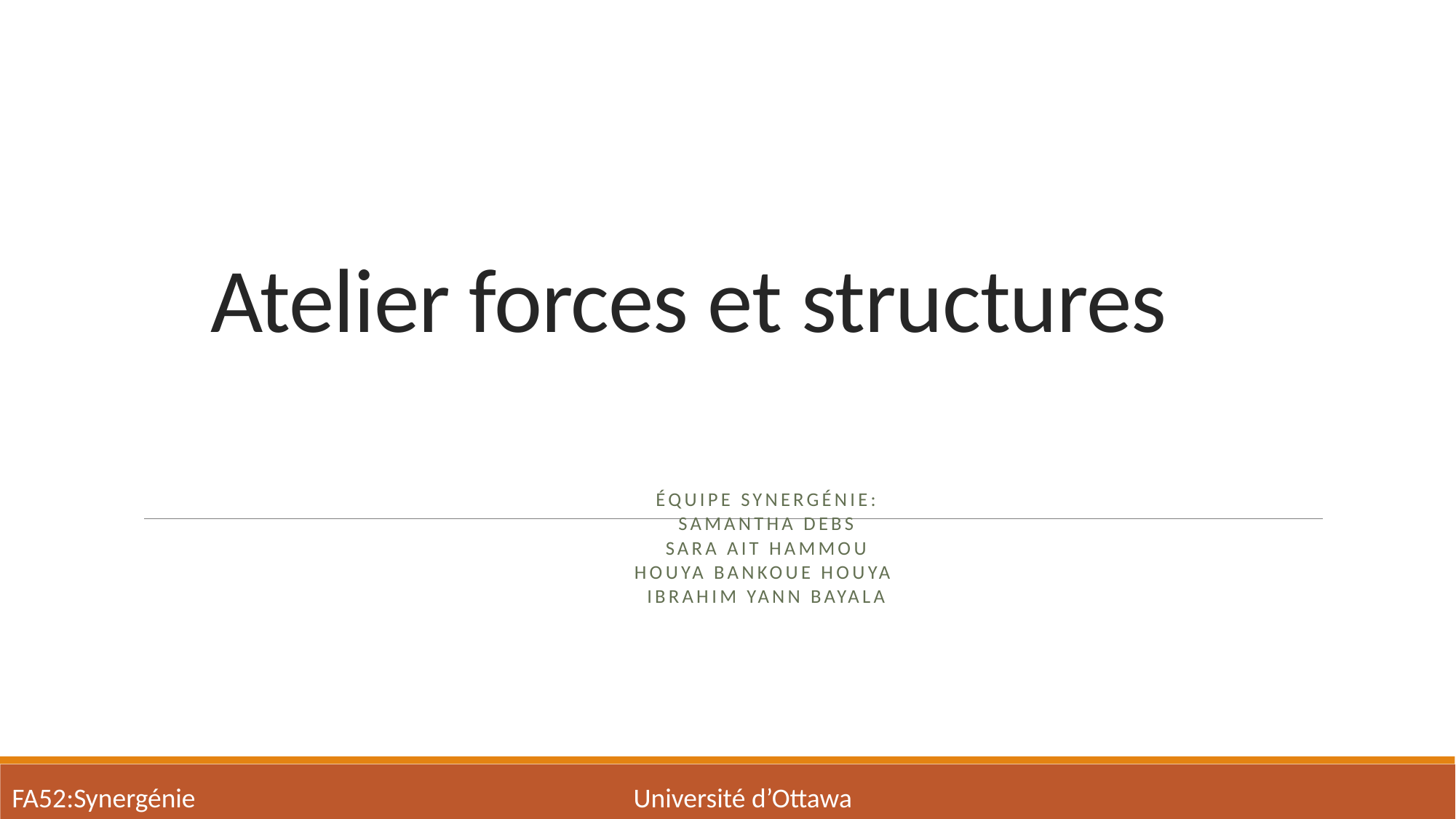

# Atelier forces et structures
Équipe Synergénie:
Samantha Debs
Sara Ait Hammou
Houya Bankoue Houya
Ibrahim Yann Bayala

FA52:Synergénie
Université d’Ottawa